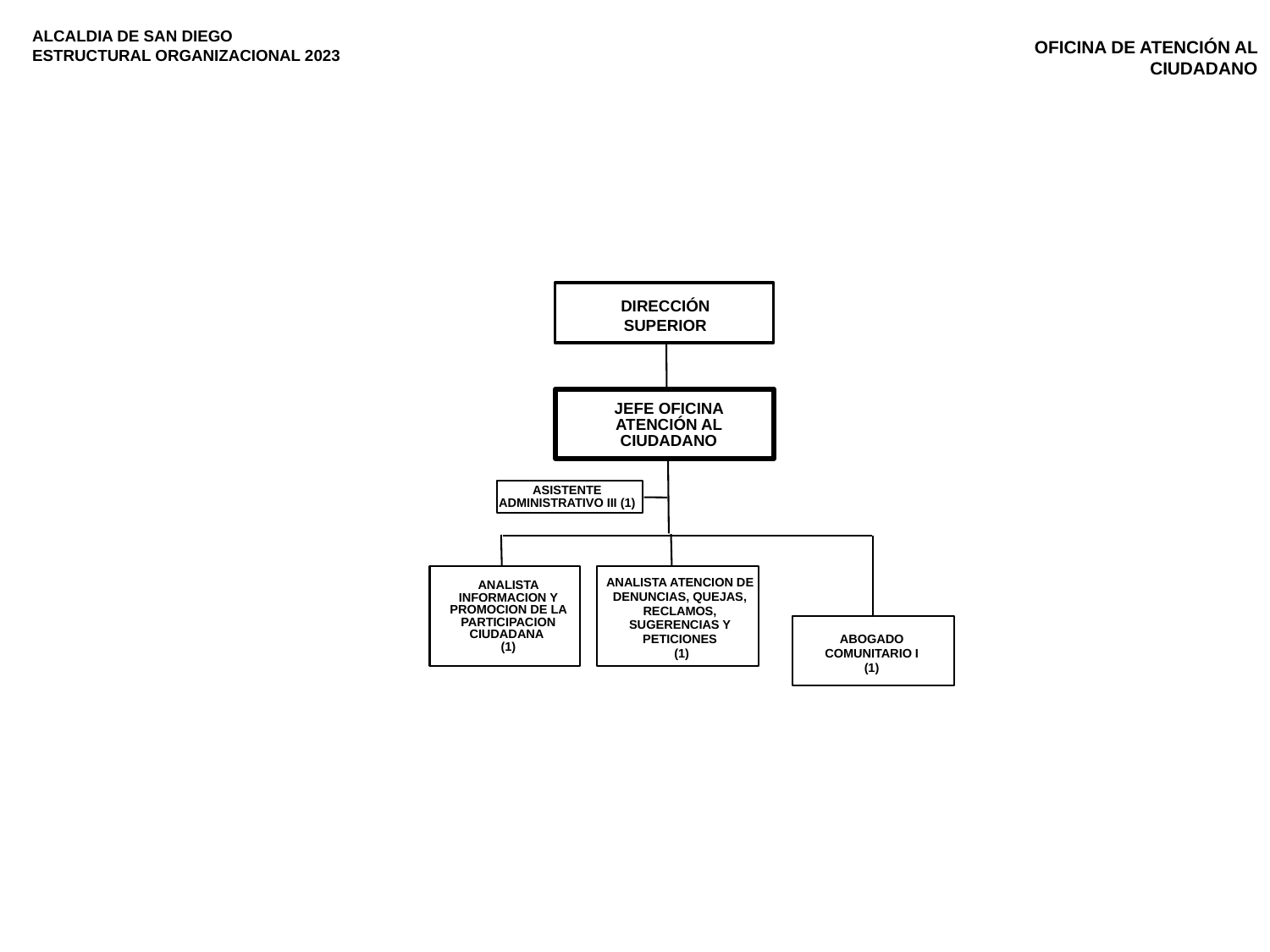

ALCALDIA DE SAN DIEGO
ESTRUCTURAL ORGANIZACIONAL 2023
OFICINA DE ATENCIÓN AL CIUDADANO

DIRECCIÓN SUPERIOR

JEFE OFICINA ATENCIÓN AL CIUDADANO
ASISTENTE ADMINISTRATIVO III (1)

ANALISTA ATENCION DE DENUNCIAS, QUEJAS, RECLAMOS, SUGERENCIAS Y PETICIONES
 (1)
ANALISTA INFORMACION Y PROMOCION DE LA PARTICIPACION CIUDADANA
(1)

ABOGADO COMUNITARIO I
(1)